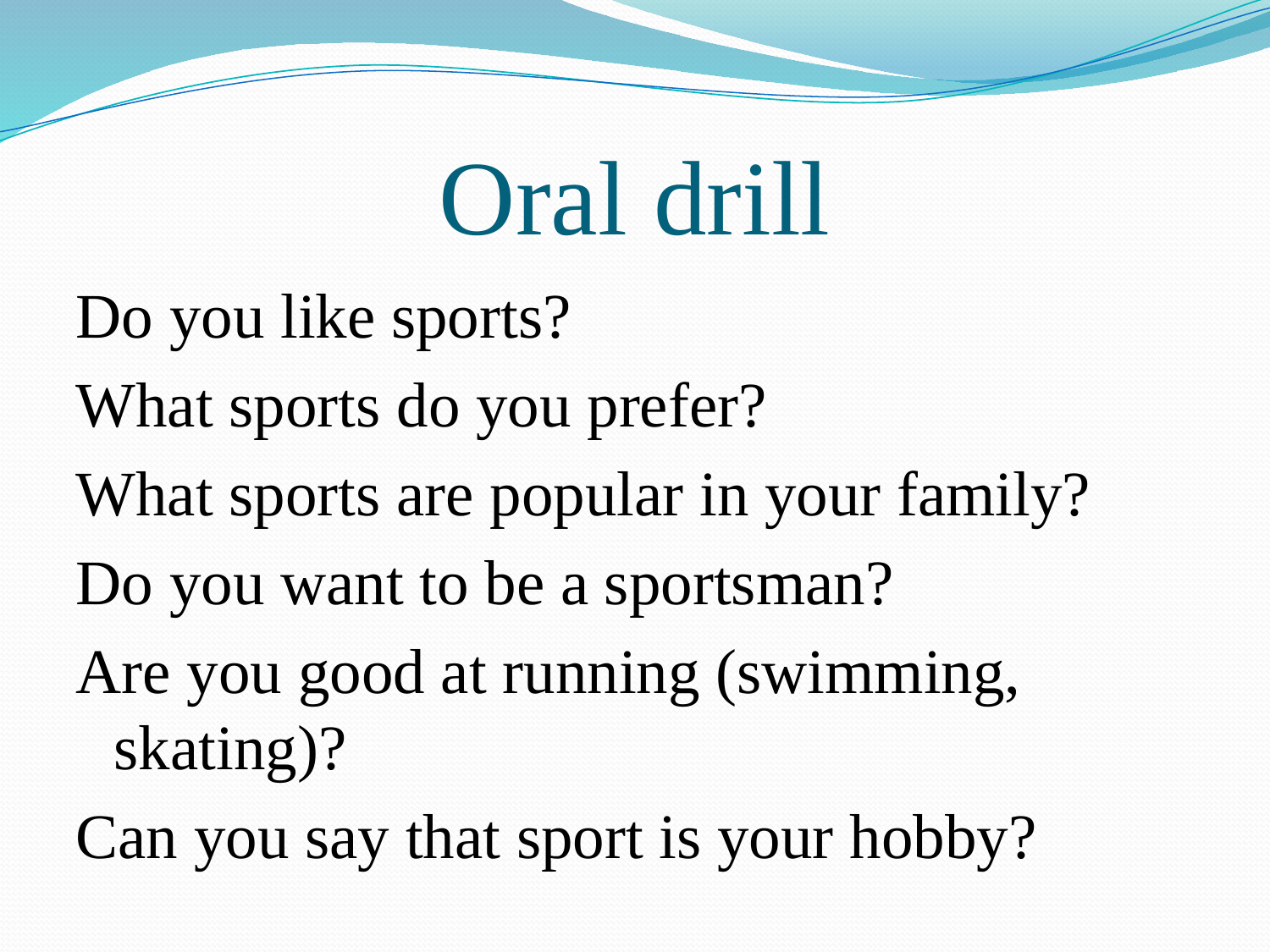

# Oral drill
Do you like sports?
What sports do you prefer?
What sports are popular in your family?
Do you want to be a sportsman?
Are you good at running (swimming, skating)?
Can you say that sport is your hobby?